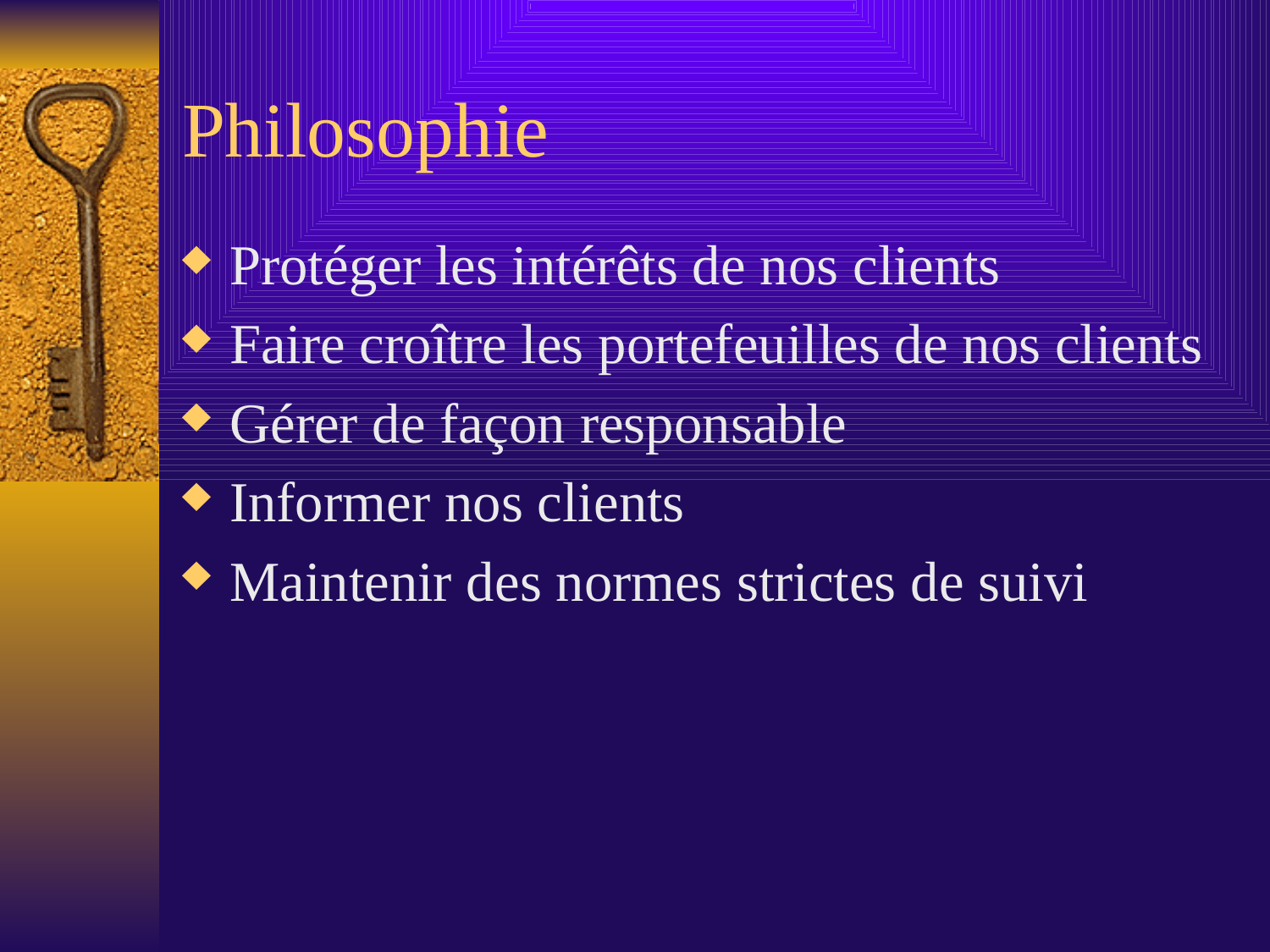

# Philosophie
Protéger les intérêts de nos clients
Faire croître les portefeuilles de nos clients
Gérer de façon responsable
Informer nos clients
Maintenir des normes strictes de suivi